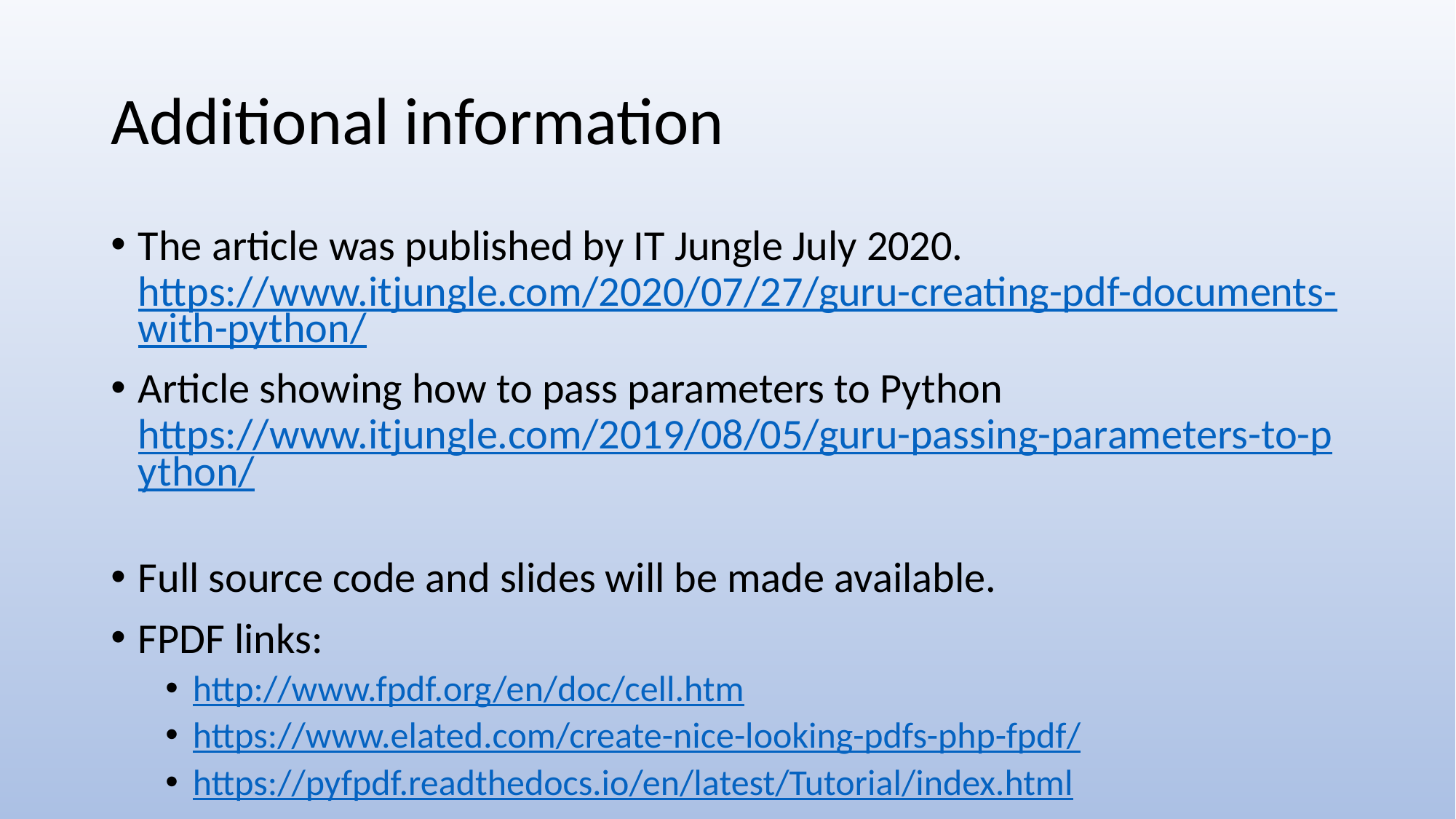

# Additional information
The article was published by IT Jungle July 2020. https://www.itjungle.com/2020/07/27/guru-creating-pdf-documents-with-python/
Article showing how to pass parameters to Python https://www.itjungle.com/2019/08/05/guru-passing-parameters-to-python/
Full source code and slides will be made available.
FPDF links:
http://www.fpdf.org/en/doc/cell.htm
https://www.elated.com/create-nice-looking-pdfs-php-fpdf/
https://pyfpdf.readthedocs.io/en/latest/Tutorial/index.html